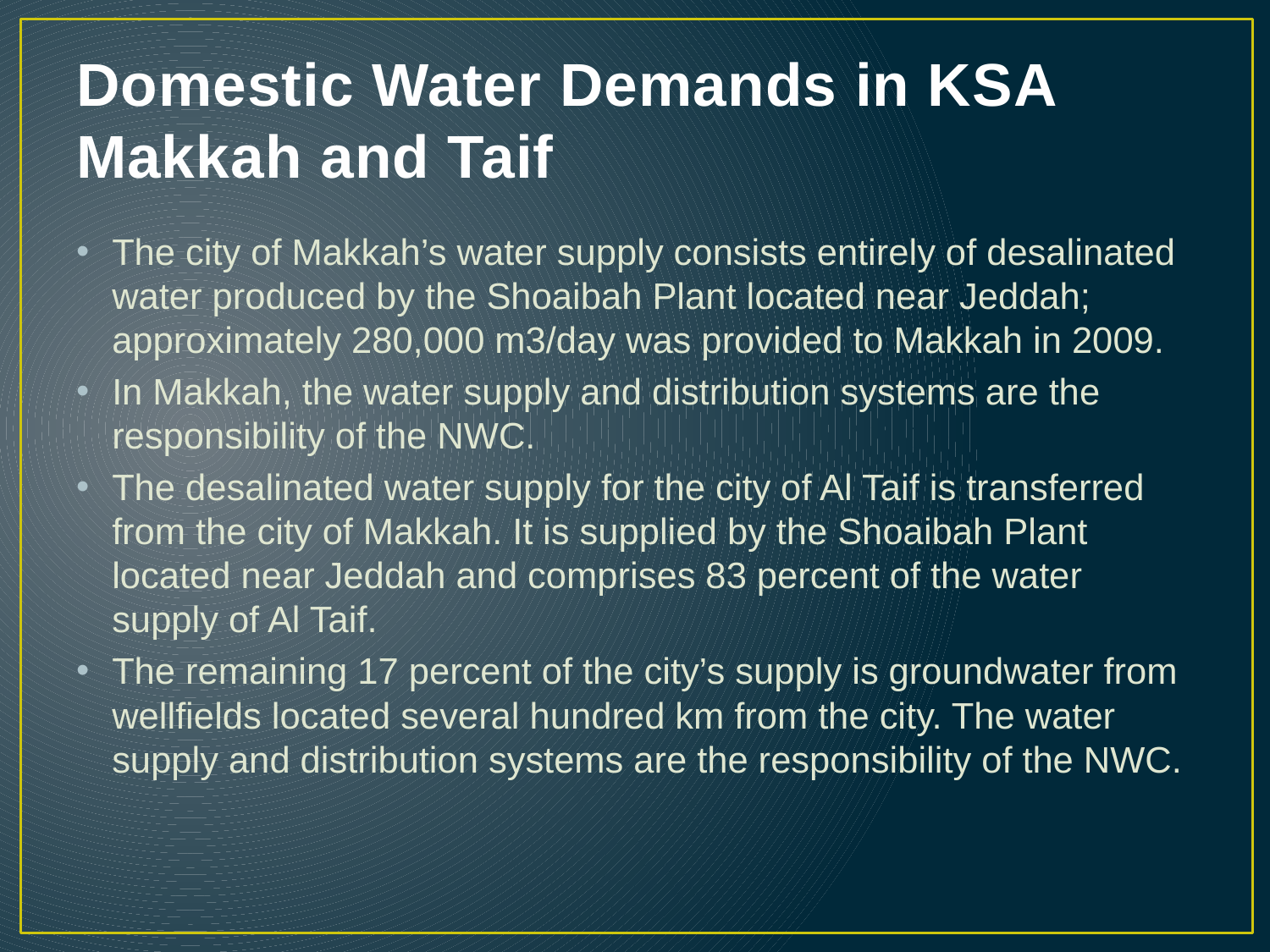

# Domestic Water Demands in KSA Makkah and Taif
The city of Makkah’s water supply consists entirely of desalinated water produced by the Shoaibah Plant located near Jeddah; approximately 280,000 m3/day was provided to Makkah in 2009.
In Makkah, the water supply and distribution systems are the responsibility of the NWC.
The desalinated water supply for the city of Al Taif is transferred from the city of Makkah. It is supplied by the Shoaibah Plant located near Jeddah and comprises 83 percent of the water supply of Al Taif.
The remaining 17 percent of the city’s supply is groundwater from wellfields located several hundred km from the city. The water supply and distribution systems are the responsibility of the NWC.